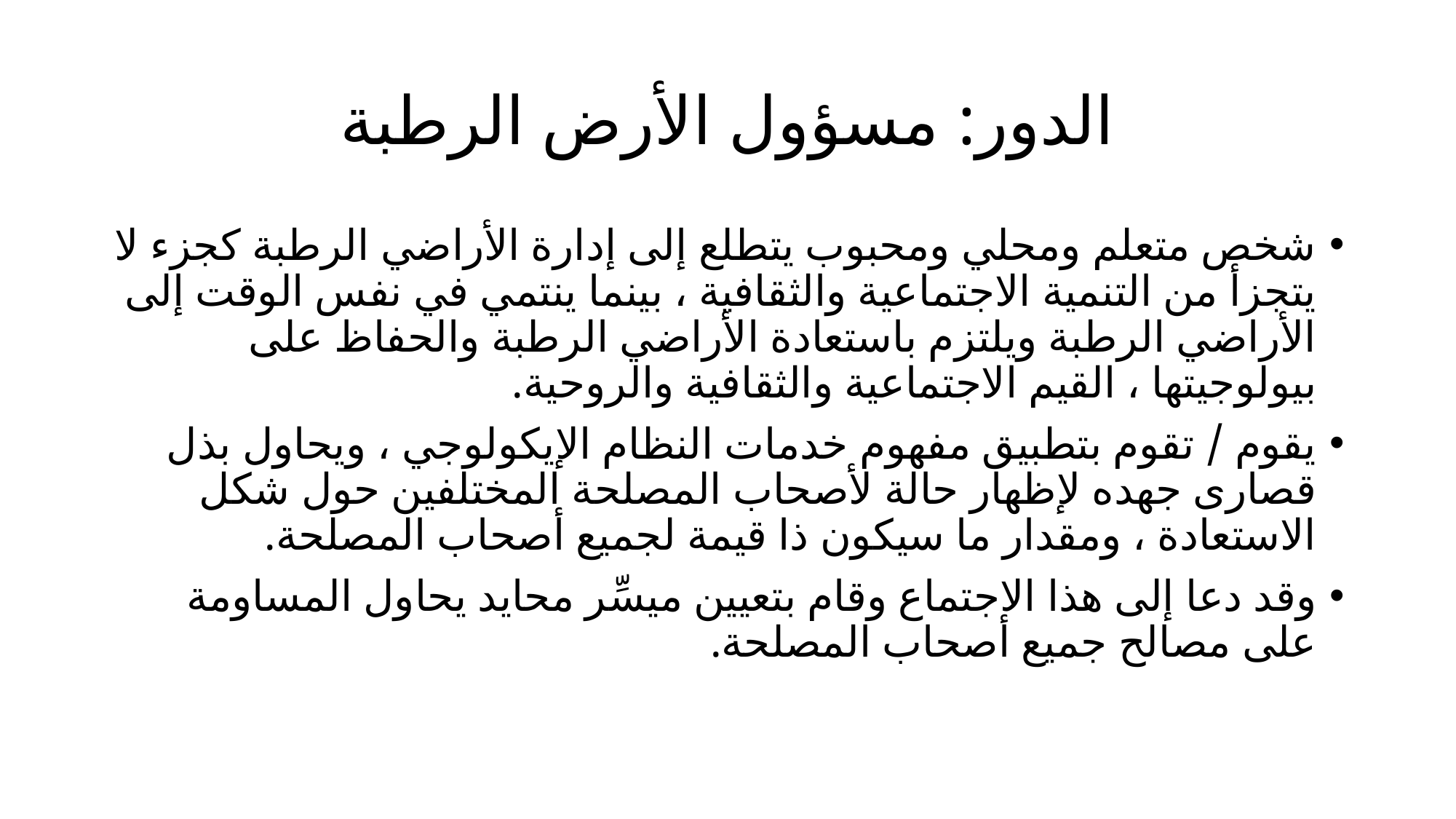

# الدور: مسؤول الأرض الرطبة
شخص متعلم ومحلي ومحبوب يتطلع إلى إدارة الأراضي الرطبة كجزء لا يتجزأ من التنمية الاجتماعية والثقافية ، بينما ينتمي في نفس الوقت إلى الأراضي الرطبة ويلتزم باستعادة الأراضي الرطبة والحفاظ على بيولوجيتها ، القيم الاجتماعية والثقافية والروحية.
يقوم / تقوم بتطبيق مفهوم خدمات النظام الإيكولوجي ، ويحاول بذل قصارى جهده لإظهار حالة لأصحاب المصلحة المختلفين حول شكل الاستعادة ، ومقدار ما سيكون ذا قيمة لجميع أصحاب المصلحة.
وقد دعا إلى هذا الاجتماع وقام بتعيين ميسِّر محايد يحاول المساومة على مصالح جميع أصحاب المصلحة.